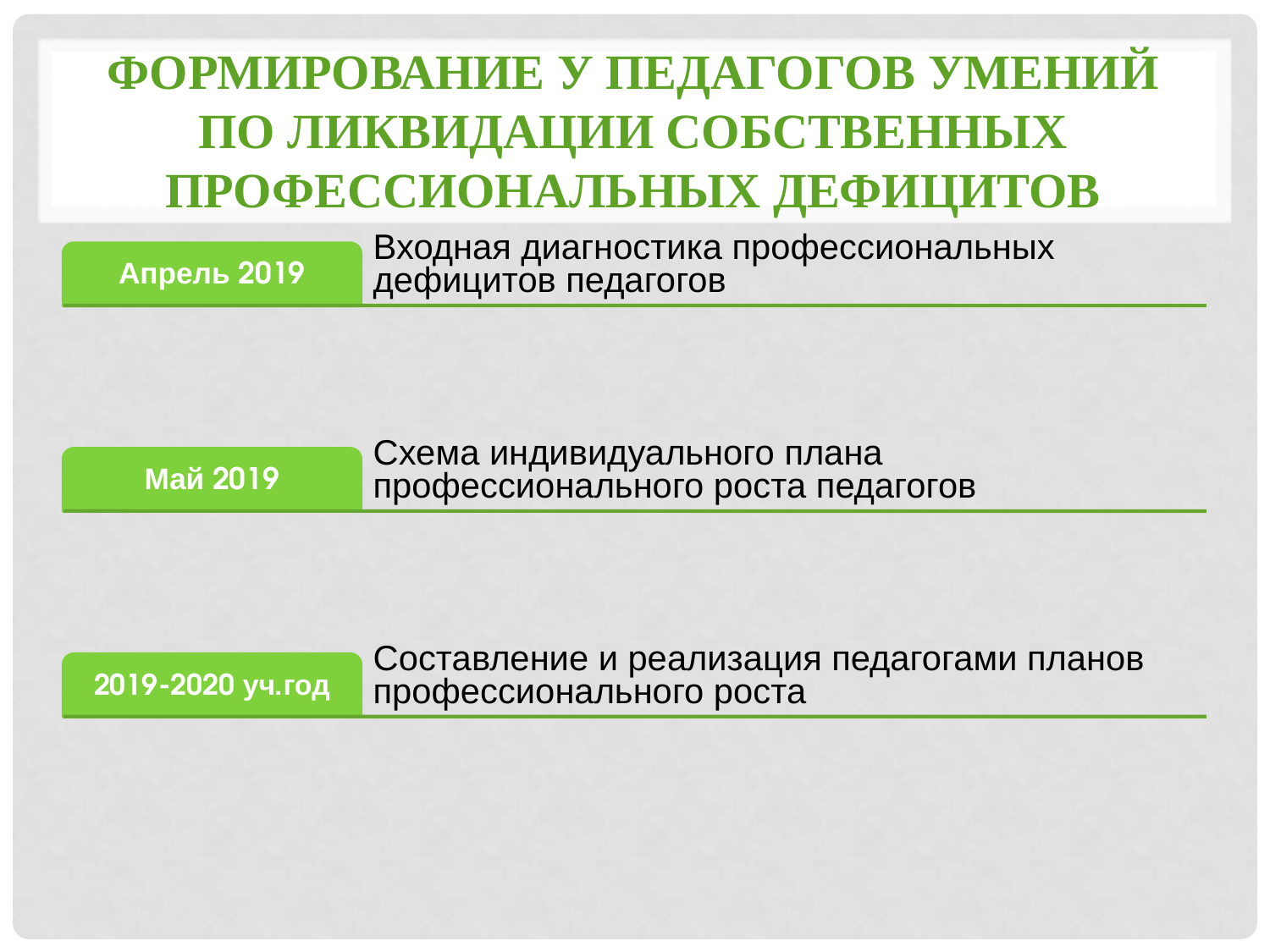

# ФОРМИРОВАНИЕ У ПЕДАГОГОВ УМЕНИЙ ПО ЛИКВИДАЦИИ СОБСТВЕННЫХ ПРОФЕССИОНАЛЬНЫХ ДЕФИЦИТОВ
Апрель 2019
Входная диагностика профессиональных дефицитов педагогов
Май 2019
Схема индивидуального плана профессионального роста педагогов
2019-2020 уч.год
Составление и реализация педагогами планов профессионального роста